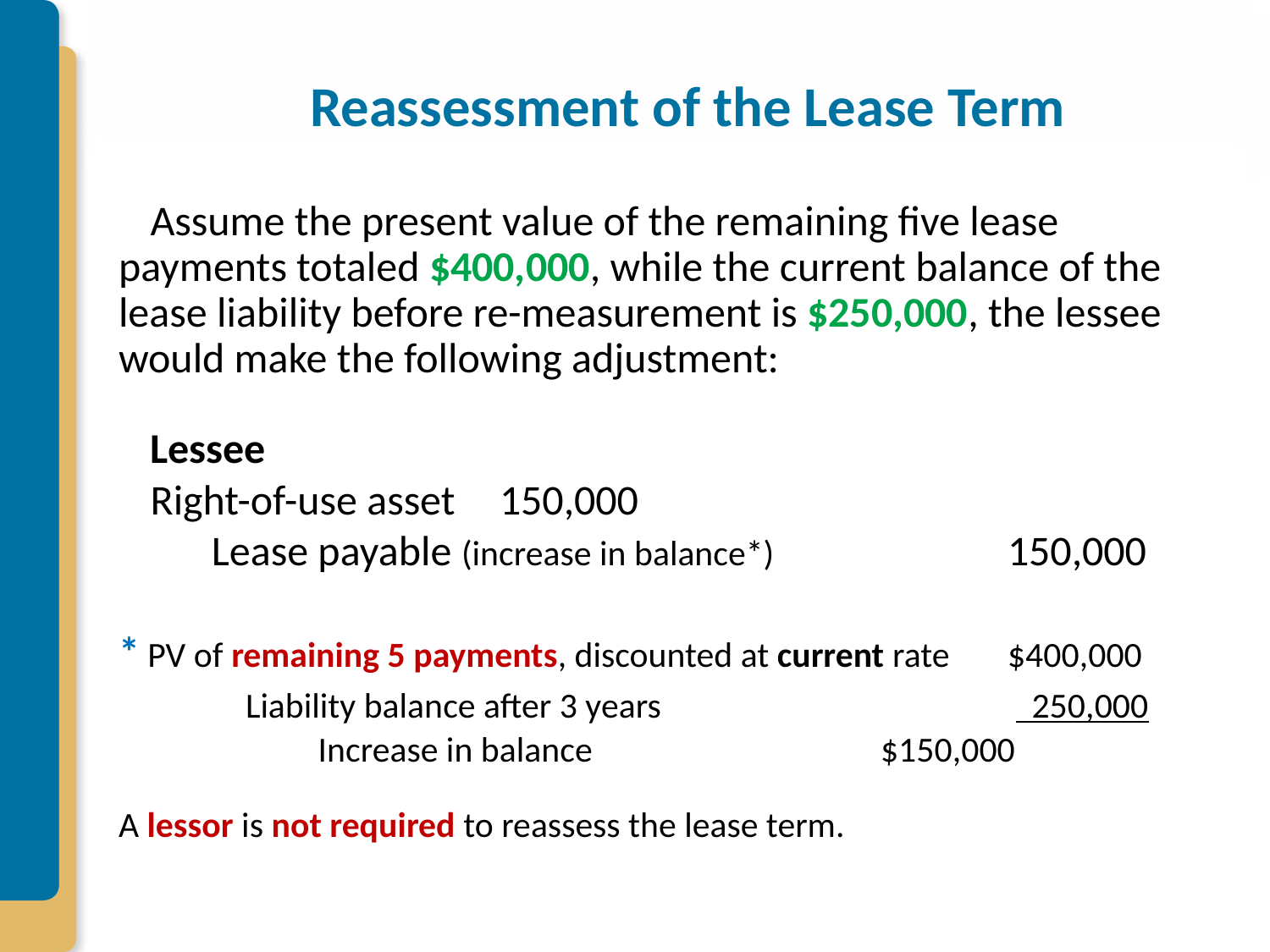

# Reassessment of the Lease Term
Assume the present value of the remaining five lease payments totaled $400,000, while the current balance of the lease liability before re-measurement is $250,000, the lessee would make the following adjustment:

Lessee
Right-of-use asset	150,000
   Lease payable (increase in balance*)		150,000

* PV of remaining 5 payments, discounted at current rate	$400,000
	Liability balance after 3 years			   250,000
	         Increase in balance 			$150,000

A lessor is not required to reassess the lease term.